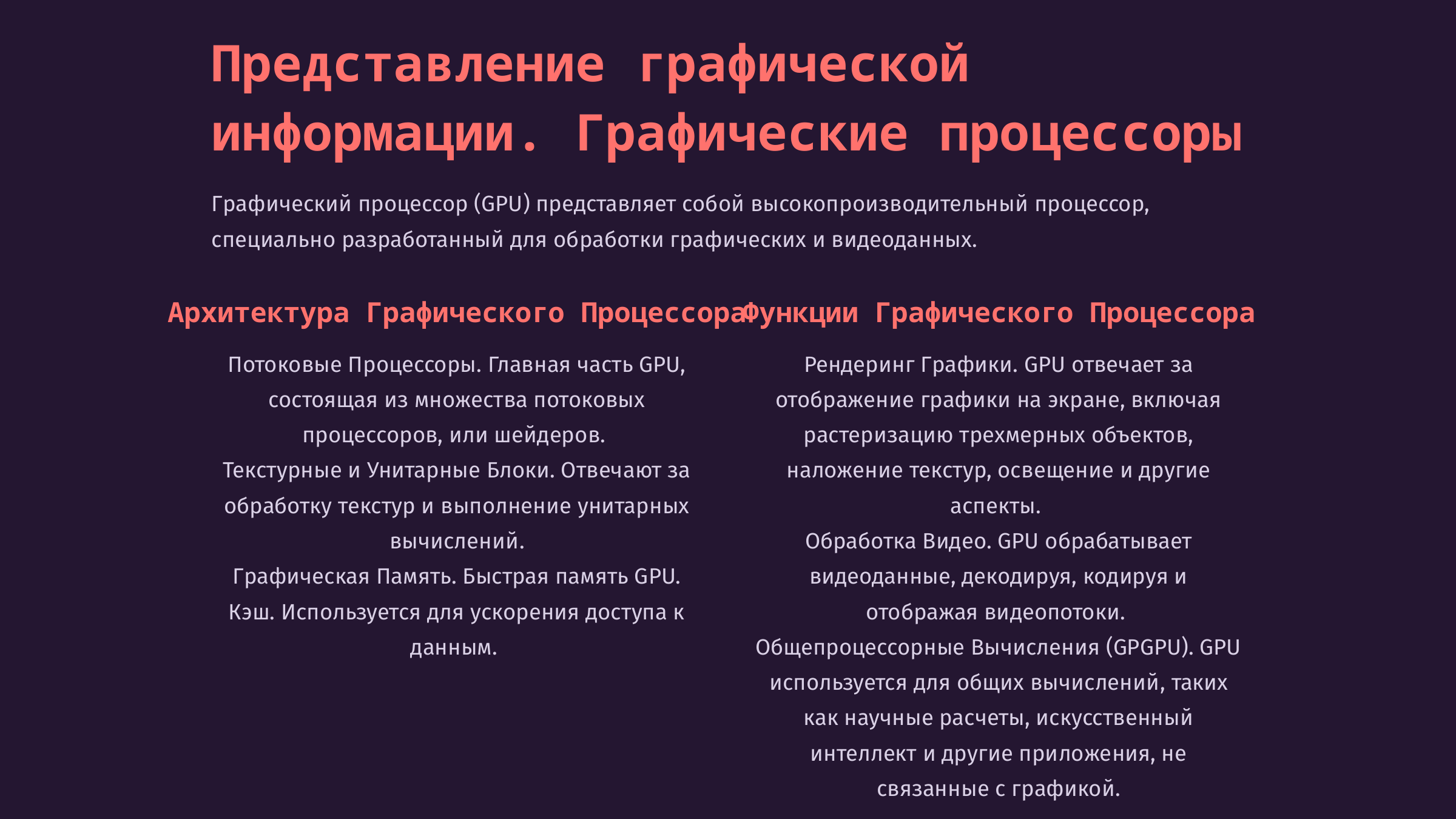

Представление графической информации. Графические процессоры
Графический процессор (GPU) представляет собой высокопроизводительный процессор, специально разработанный для обработки графических и видеоданных.
Архитектура Графического Процессора
Функции Графического Процессора
Потоковые Процессоры. Главная часть GPU, состоящая из множества потоковых процессоров, или шейдеров.
Текстурные и Унитарные Блоки. Отвечают за обработку текстур и выполнение унитарных вычислений.
Графическая Память. Быстрая память GPU.
Кэш. Используется для ускорения доступа к данным.
Рендеринг Графики. GPU отвечает за отображение графики на экране, включая растеризацию трехмерных объектов, наложение текстур, освещение и другие аспекты.
Обработка Видео. GPU обрабатывает видеоданные, декодируя, кодируя и отображая видеопотоки.
Общепроцессорные Вычисления (GPGPU). GPU используется для общих вычислений, таких как научные расчеты, искусственный интеллект и другие приложения, не связанные с графикой.